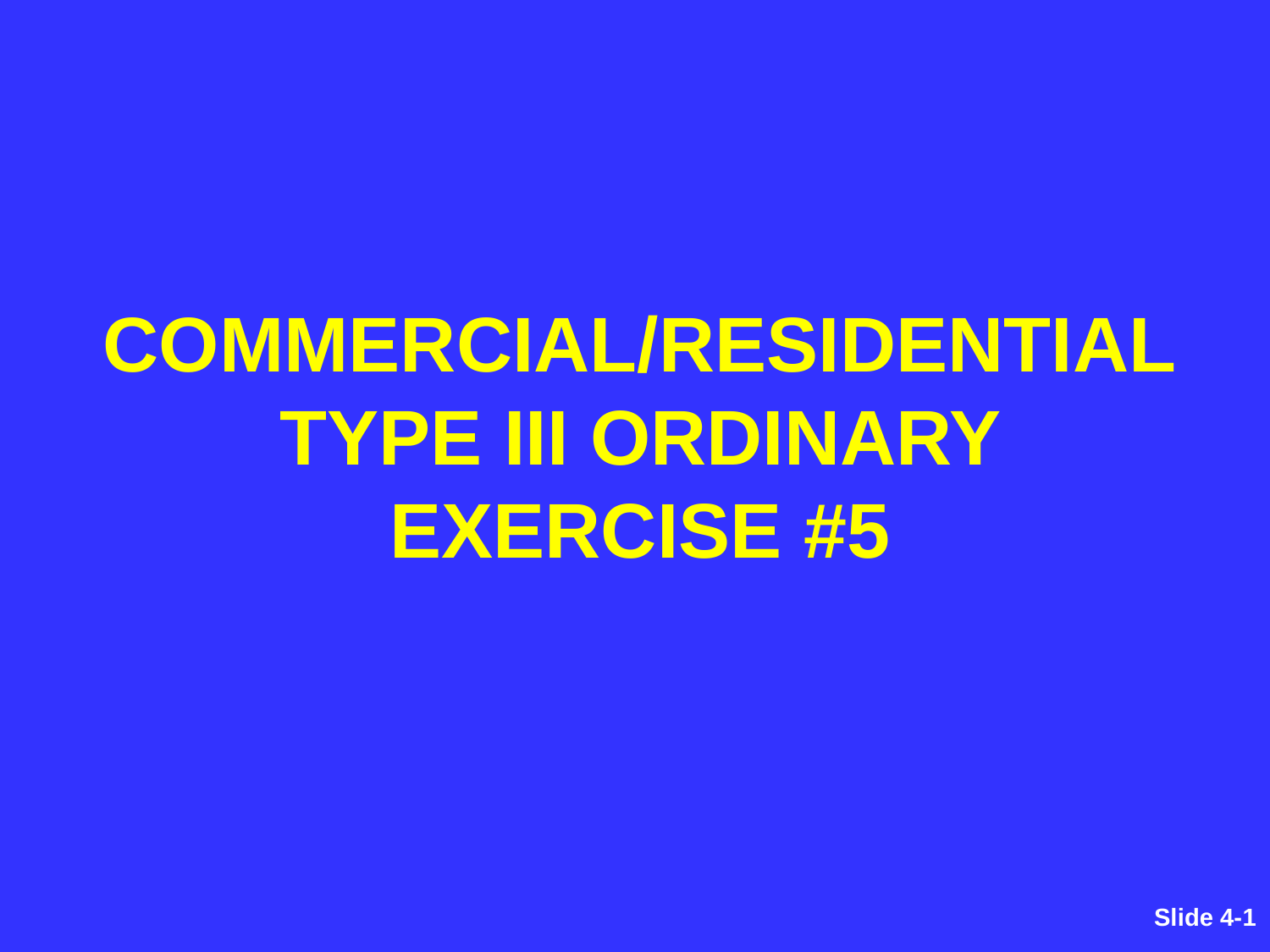

# COMMERCIAL/RESIDENTIAL TYPE III ORDINARY EXERCISE #5
Slide 4-1